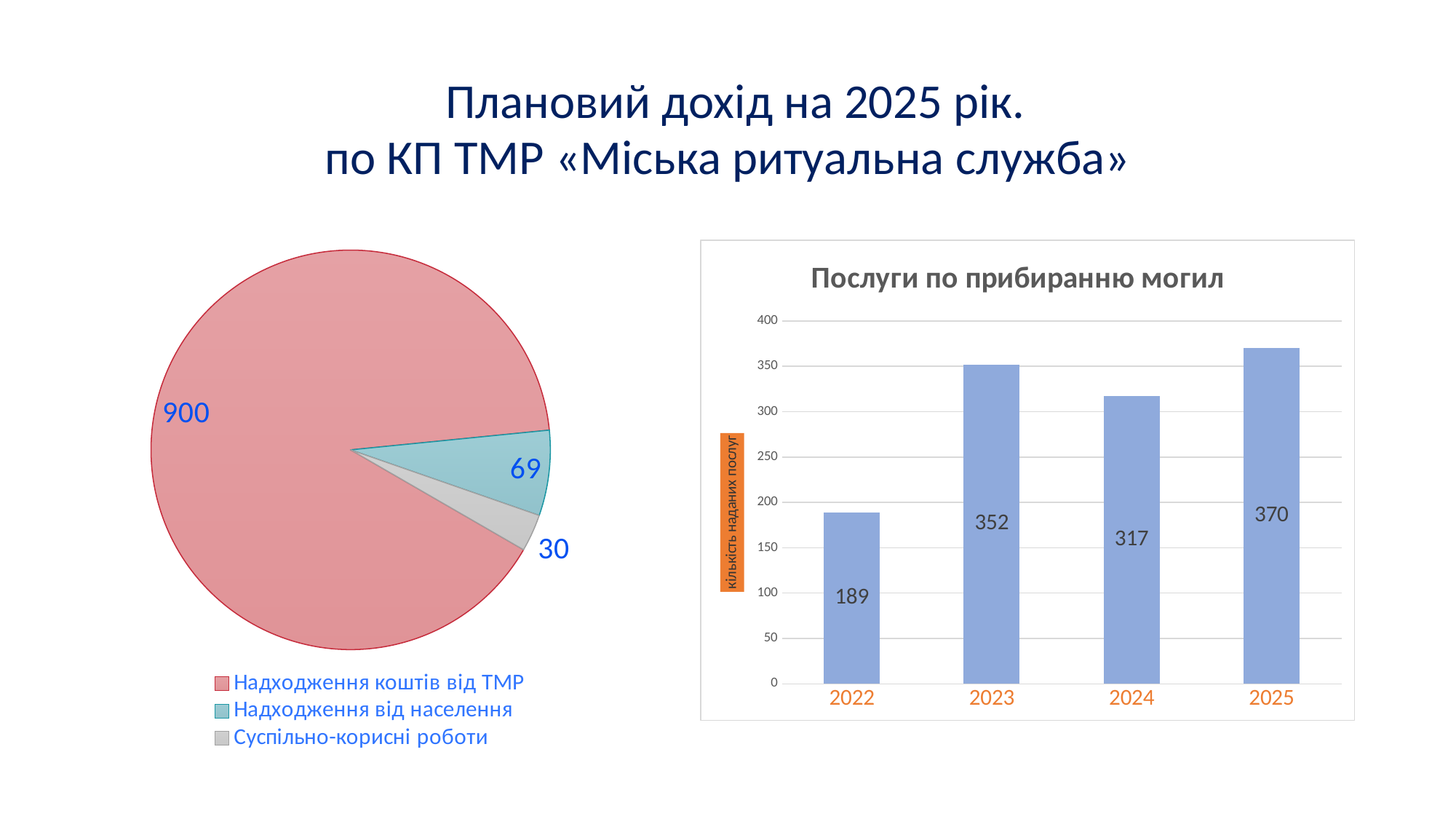

# Плановий дохід на 2025 рік. по КП ТМР «Міська ритуальна служба»

### Chart

| Category | Продажи |
|---|---|
| Надходження коштів від ТМР | 900.0 |
| Надходження від населення  | 69.0 |
| Суспільно-корисні роботи | 30.0 |

### Chart: Послуги по прибиранню могил

| Category | Столбец1 | Столбец2 | Столбец3 |
|---|---|---|---|
| 2022 | 189.0 | None | None |
| 2023 | 352.0 | None | None |
| 2024 | 317.0 | None | None |
| 2025 | 370.0 | None | None |